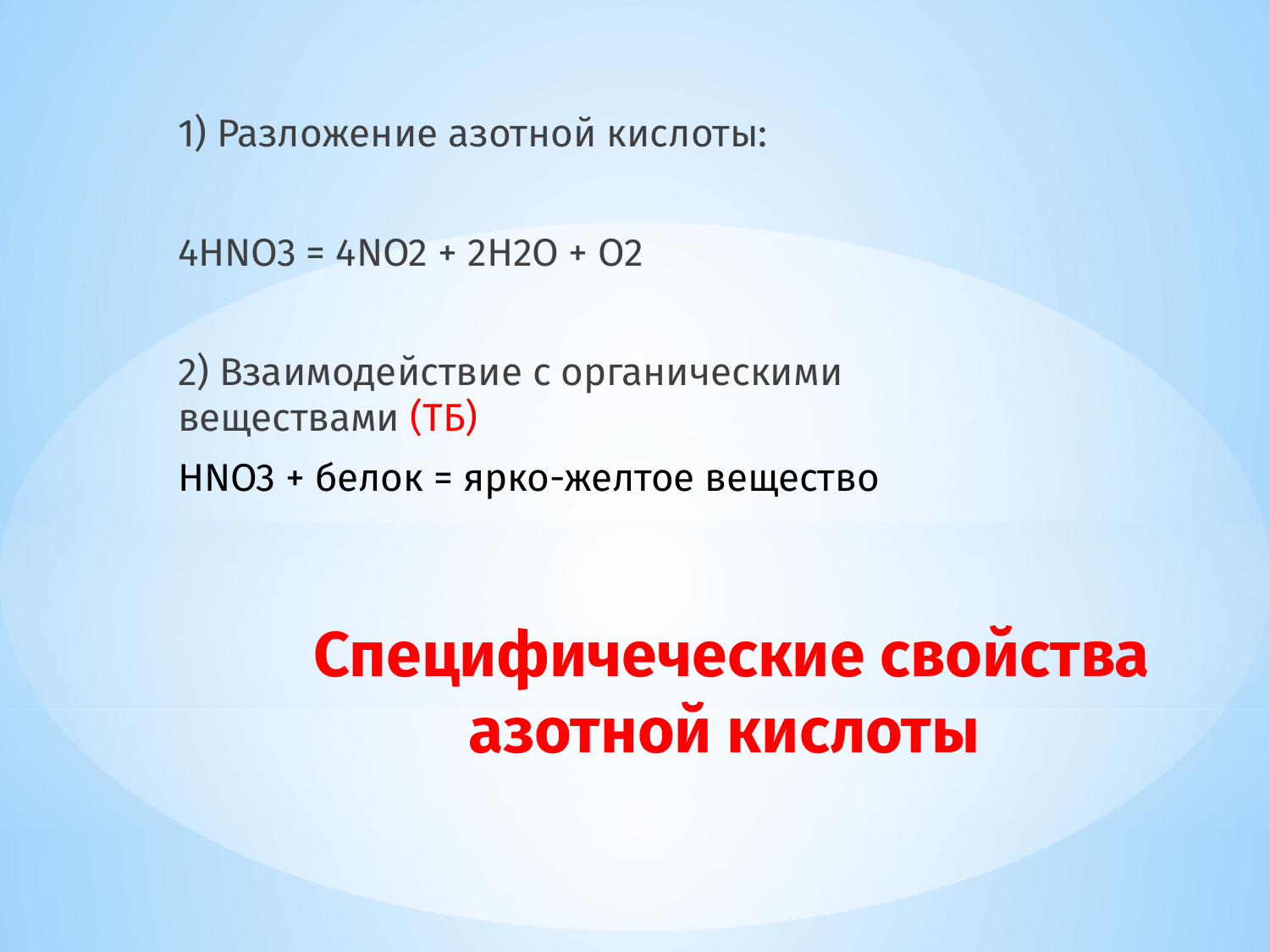

1) Разложение азотной кислоты:

4HNO3 = 4NO2 + 2H2O + O2

2) Взаимодействие с органическими веществами (ТБ)
HNO3 + белок = ярко-желтое вещество

# Специфичеческие свойства азотной кислоты